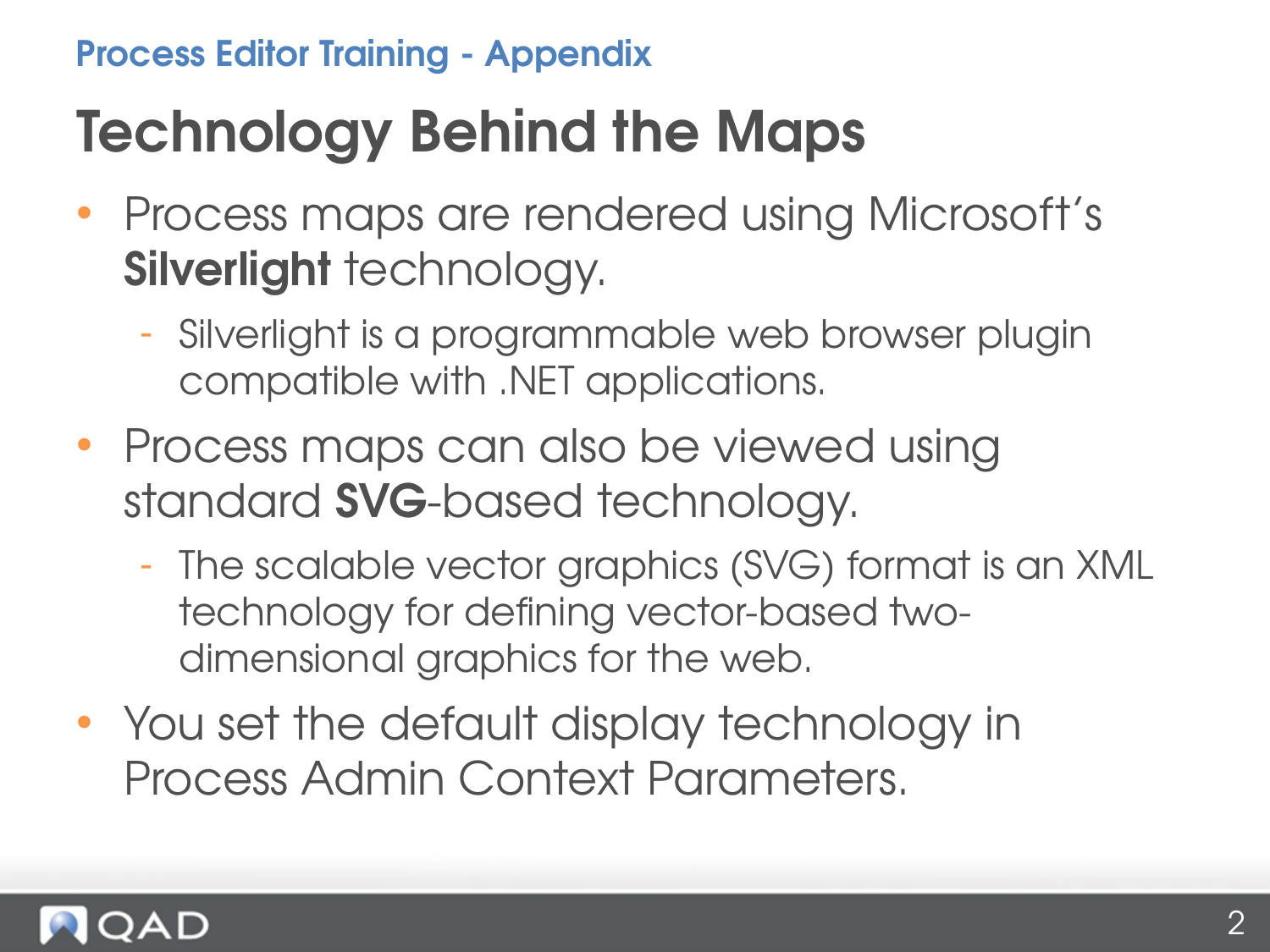

Process Editor Training - Appendix
# Technology Behind the Maps
Process maps are rendered using Microsoft’s Silverlight technology.
Silverlight is a programmable web browser plugin compatible with .NET applications.
Process maps can also be viewed using standard SVG-based technology.
The scalable vector graphics (SVG) format is an XML technology for defining vector-based two-dimensional graphics for the web.
You set the default display technology in Process Admin Context Parameters.
2